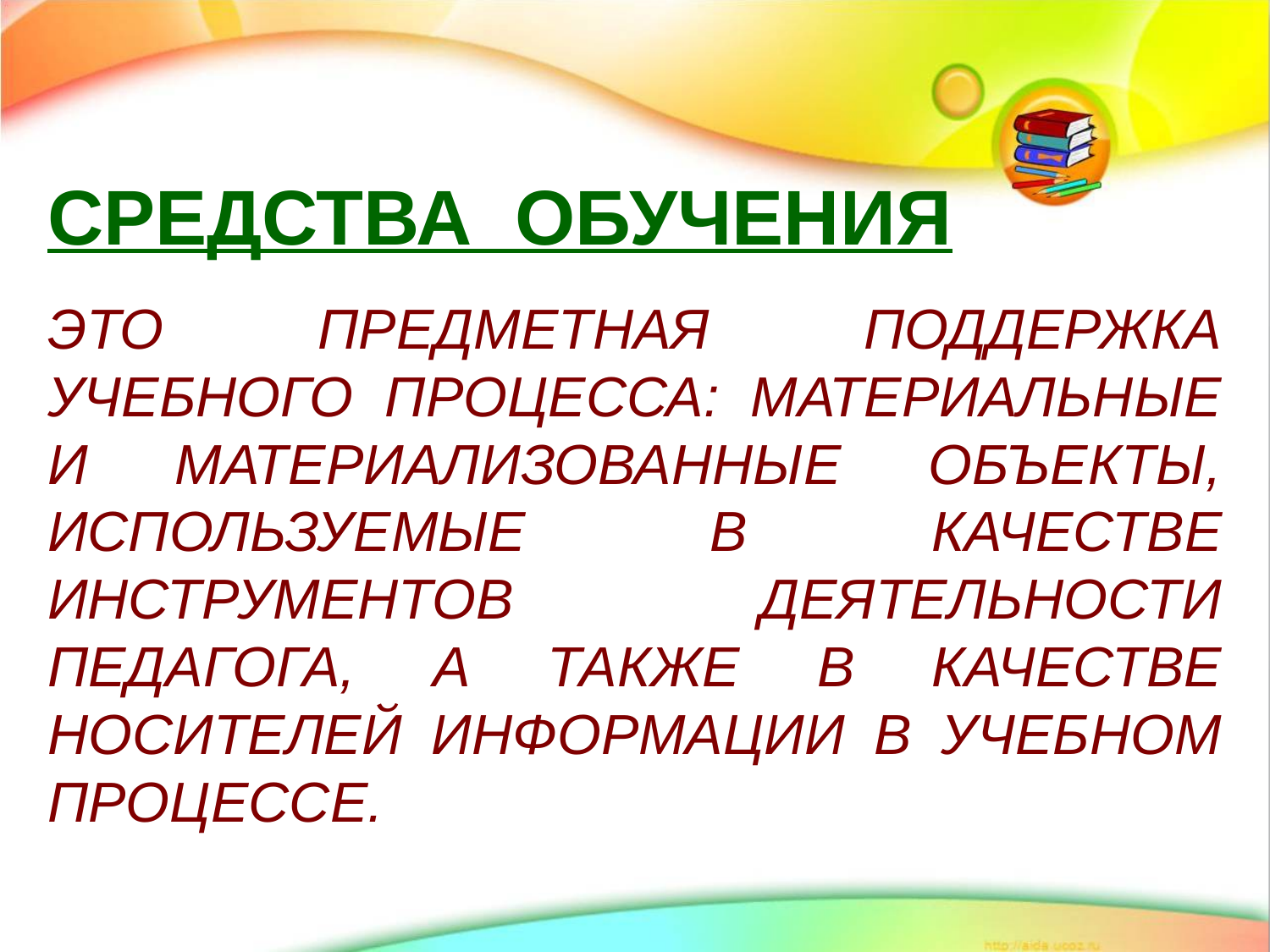

СРЕДСТВА  ОБУЧЕНИЯ
ЭТО ПРЕДМЕТНАЯ ПОДДЕРЖКА УЧЕБНОГО ПРОЦЕССА: МАТЕРИАЛЬНЫЕ И МАТЕРИАЛИЗОВАННЫЕ ОБЪЕКТЫ, ИСПОЛЬЗУЕМЫЕ В КАЧЕСТВЕ ИНСТРУМЕНТОВ ДЕЯТЕЛЬНОСТИ ПЕДАГОГА, А ТАКЖЕ В КАЧЕСТВЕ НОСИТЕЛЕЙ ИНФОРМАЦИИ В УЧЕБНОМ ПРОЦЕССЕ.